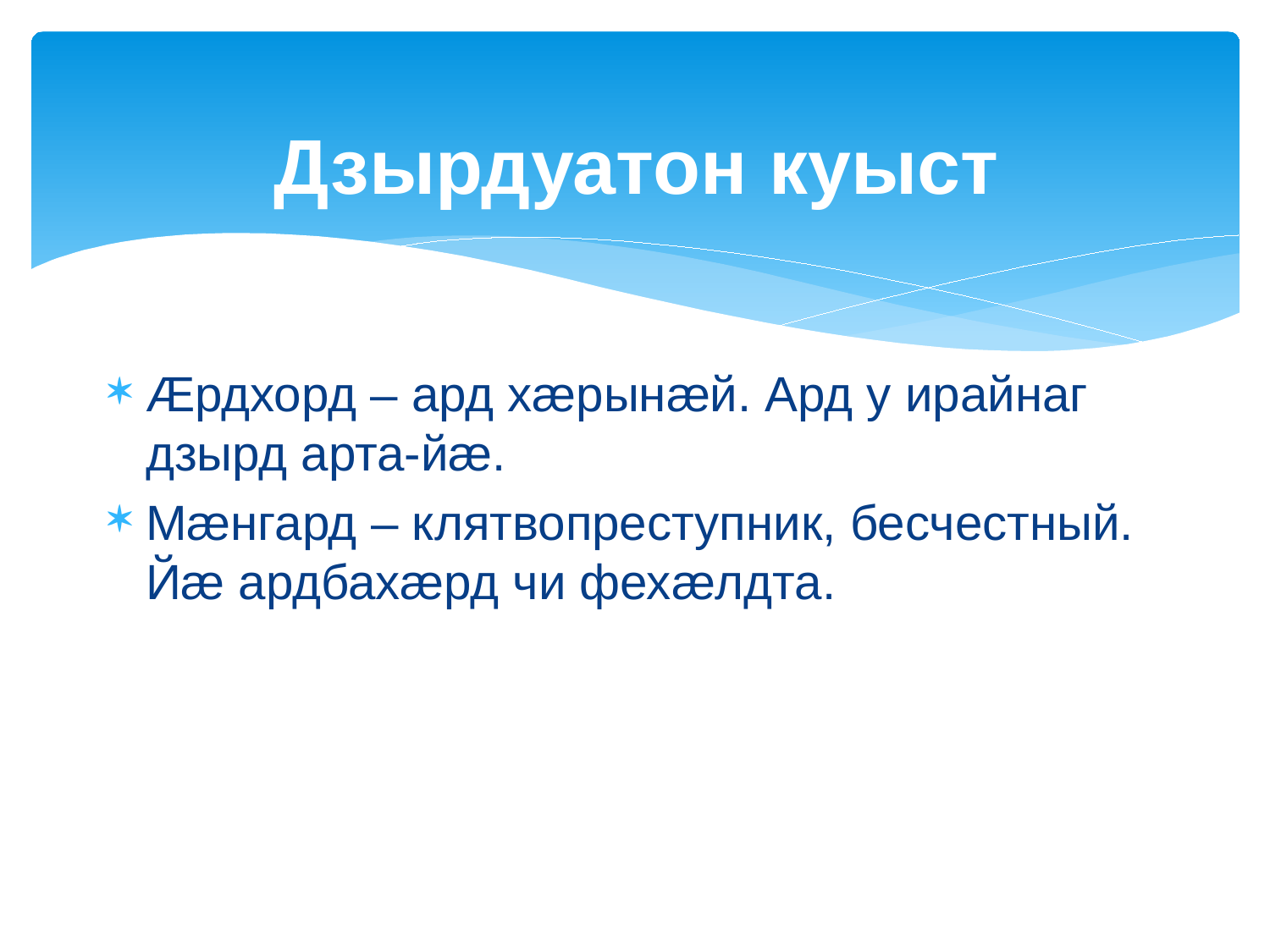

# Дзырдуатон куыст
Æрдхорд – ард хæрынæй. Ард у ирайнаг дзырд арта-йæ.
Мæнгард – клятвопреступник, бесчестный. Йæ ардбахæрд чи фехæлдта.